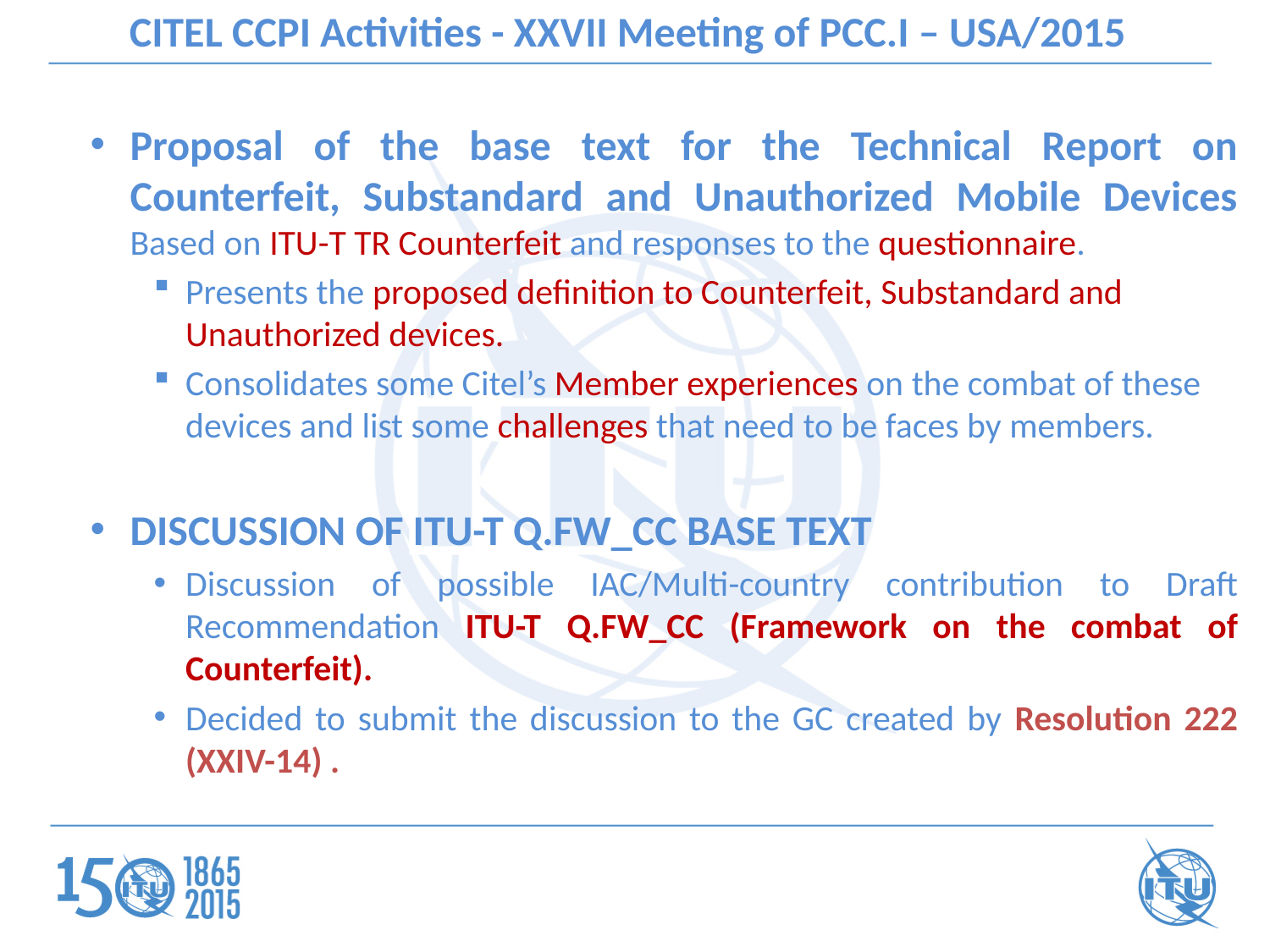

# CITEL CCPI Activities - XXVII Meeting of PCC.I – USA/2015

Proposal of the base text for the Technical Report on Counterfeit, Substandard and Unauthorized Mobile Devices Based on ITU-T TR Counterfeit and responses to the questionnaire.
Presents the proposed definition to Counterfeit, Substandard and Unauthorized devices.
Consolidates some Citel’s Member experiences on the combat of these devices and list some challenges that need to be faces by members.

DISCUSSION OF ITU-T Q.FW_CC BASE TEXT
Discussion of possible IAC/Multi-country contribution to Draft Recommendation ITU-T Q.FW_CC (Framework on the combat of Counterfeit).
Decided to submit the discussion to the GC created by Resolution 222 (XXIV-14) .